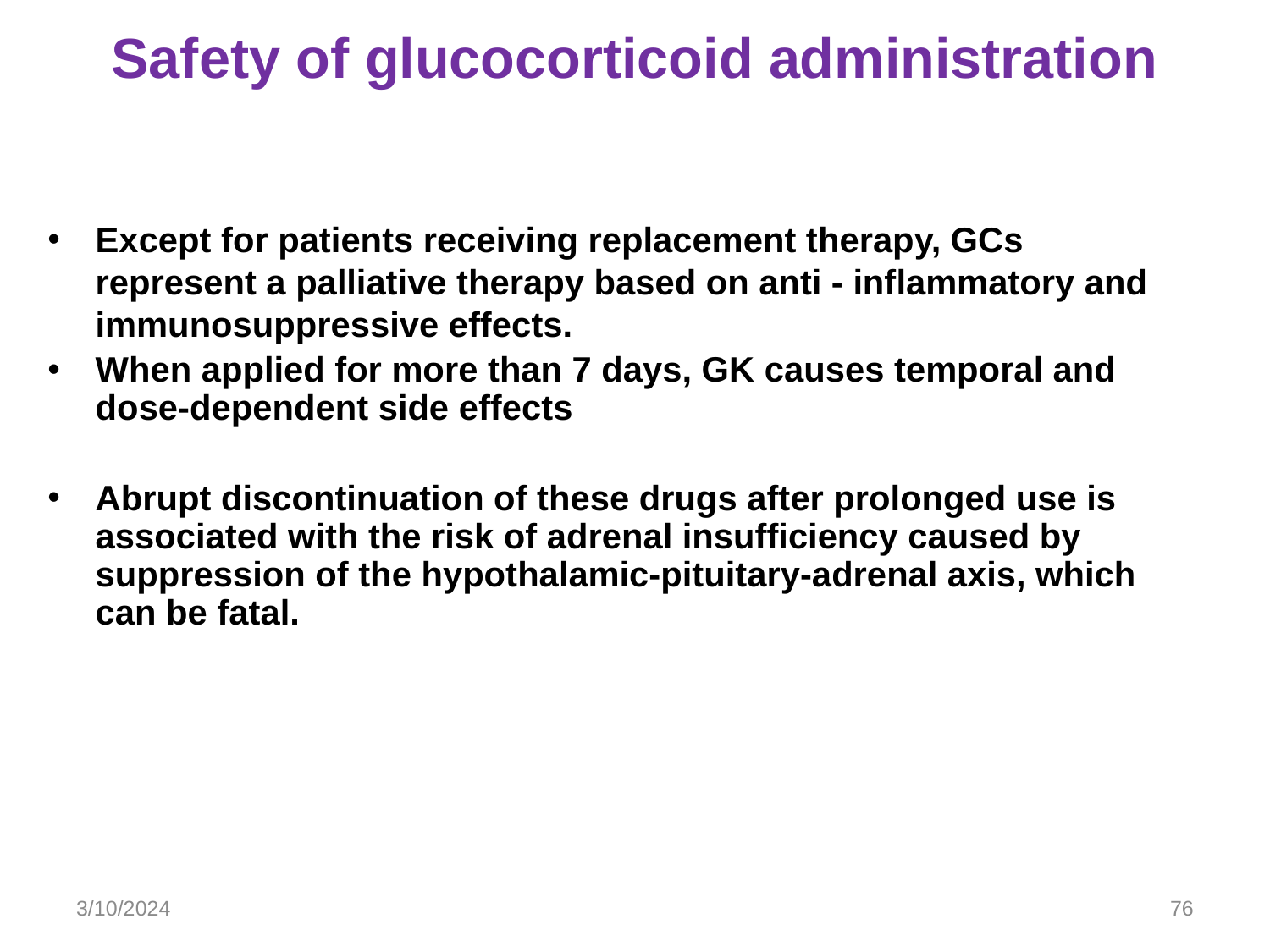

# Safety of glucocorticoid administration

Except for patients receiving replacement therapy, GCs represent a palliative therapy based on anti - inflammatory and immunosuppressive effects.
When applied for more than 7 days, GK causes temporal and dose-dependent side effects

Abrupt discontinuation of these drugs after prolonged use is associated with the risk of adrenal insufficiency caused by suppression of the hypothalamic-pituitary-adrenal axis, which can be fatal.

3/10/2024
76